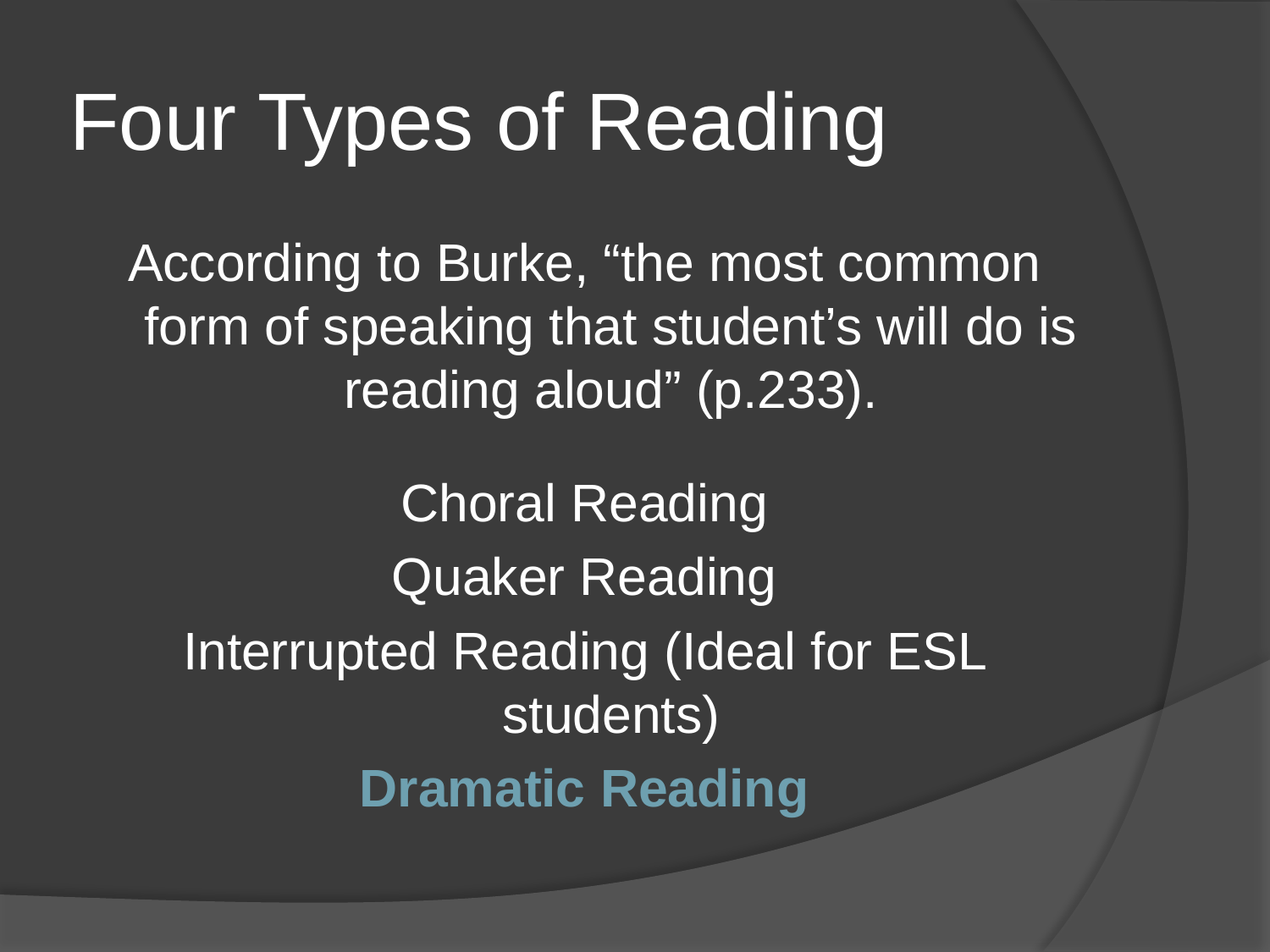

# Four Types of Reading
According to Burke, “the most common form of speaking that student’s will do is reading aloud” (p.233).

Choral Reading
Quaker Reading
Interrupted Reading (Ideal for ESL students)
Dramatic Reading